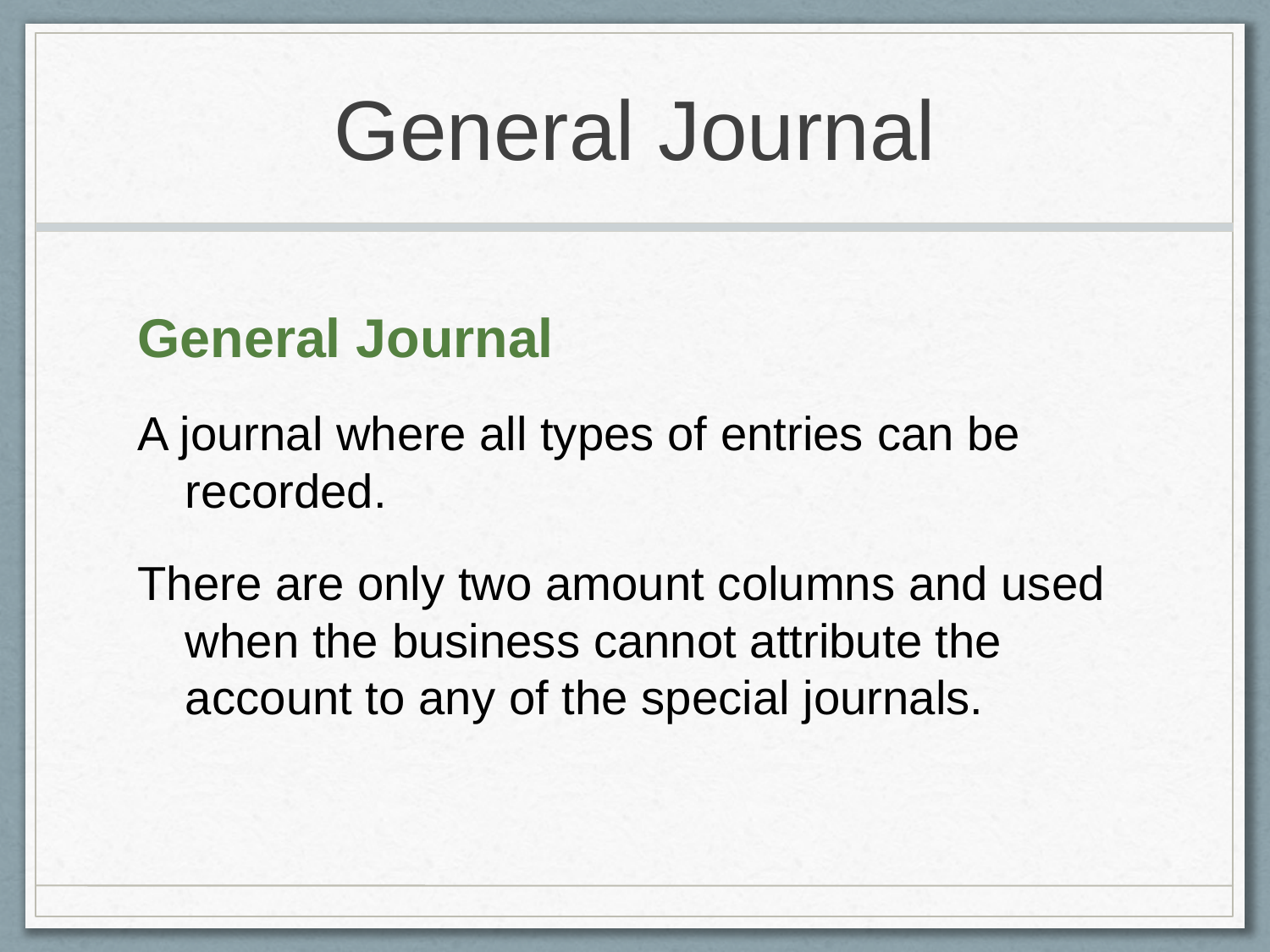

# General Journal
General Journal
A journal where all types of entries can be recorded.
There are only two amount columns and used when the business cannot attribute the account to any of the special journals.